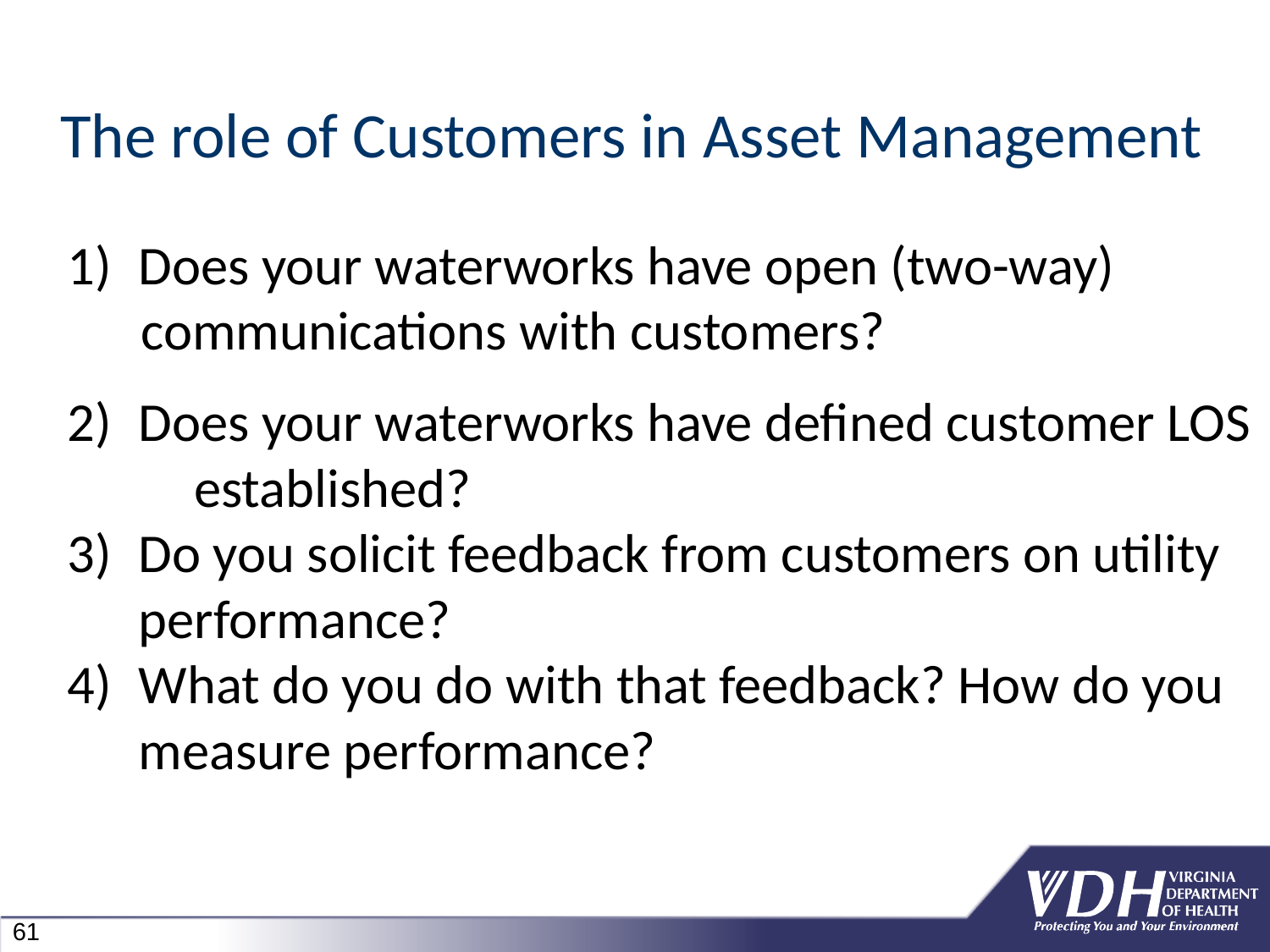

# The role of Customers in Asset Management
Does your waterworks have open (two-way)
      communications with customers?
Does your waterworks have defined customer LOS
	established?
Do you solicit feedback from customers on utility performance?
What do you do with that feedback? How do you measure performance?